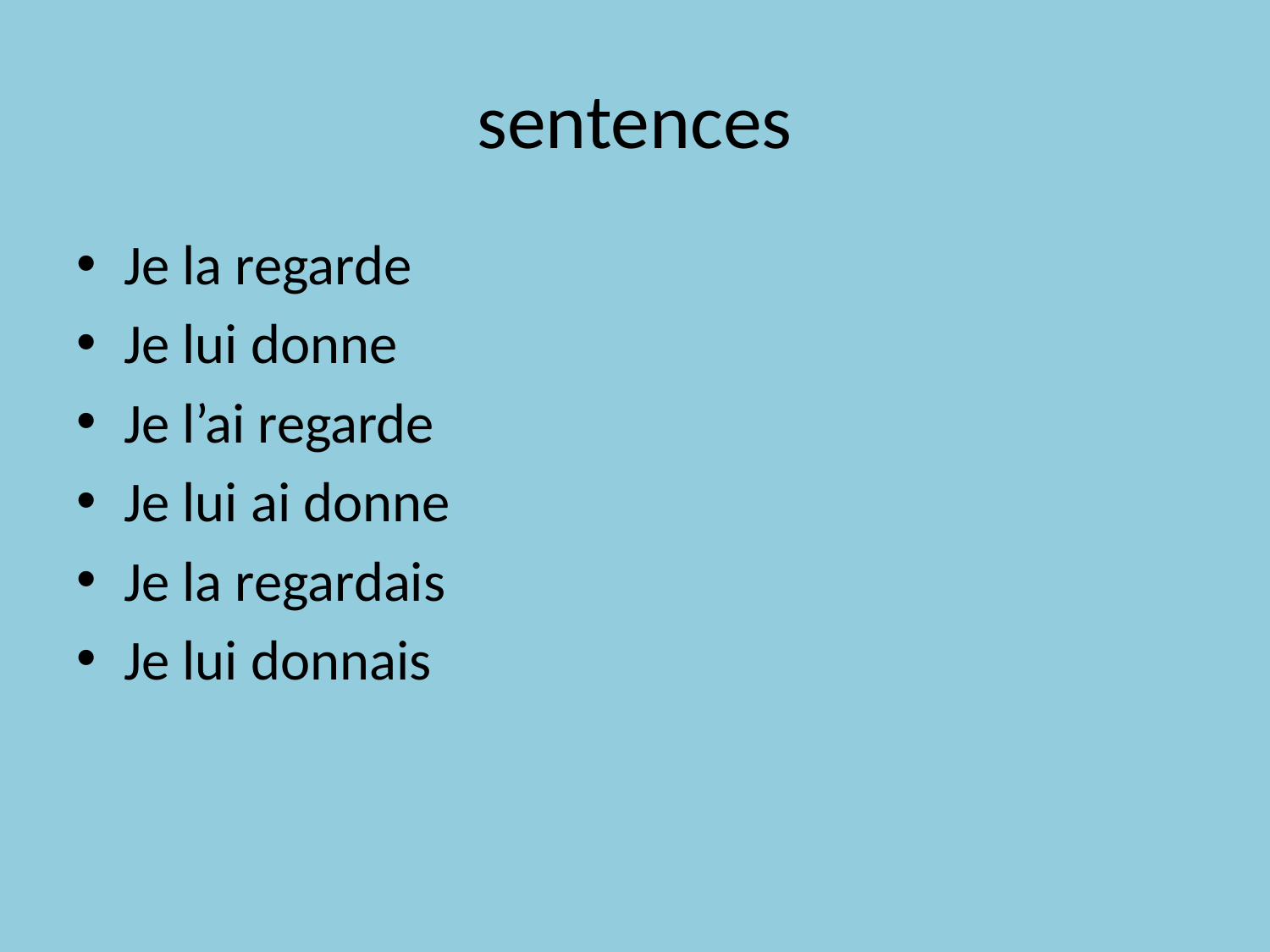

# sentences
Je la regarde
Je lui donne
Je l’ai regarde
Je lui ai donne
Je la regardais
Je lui donnais